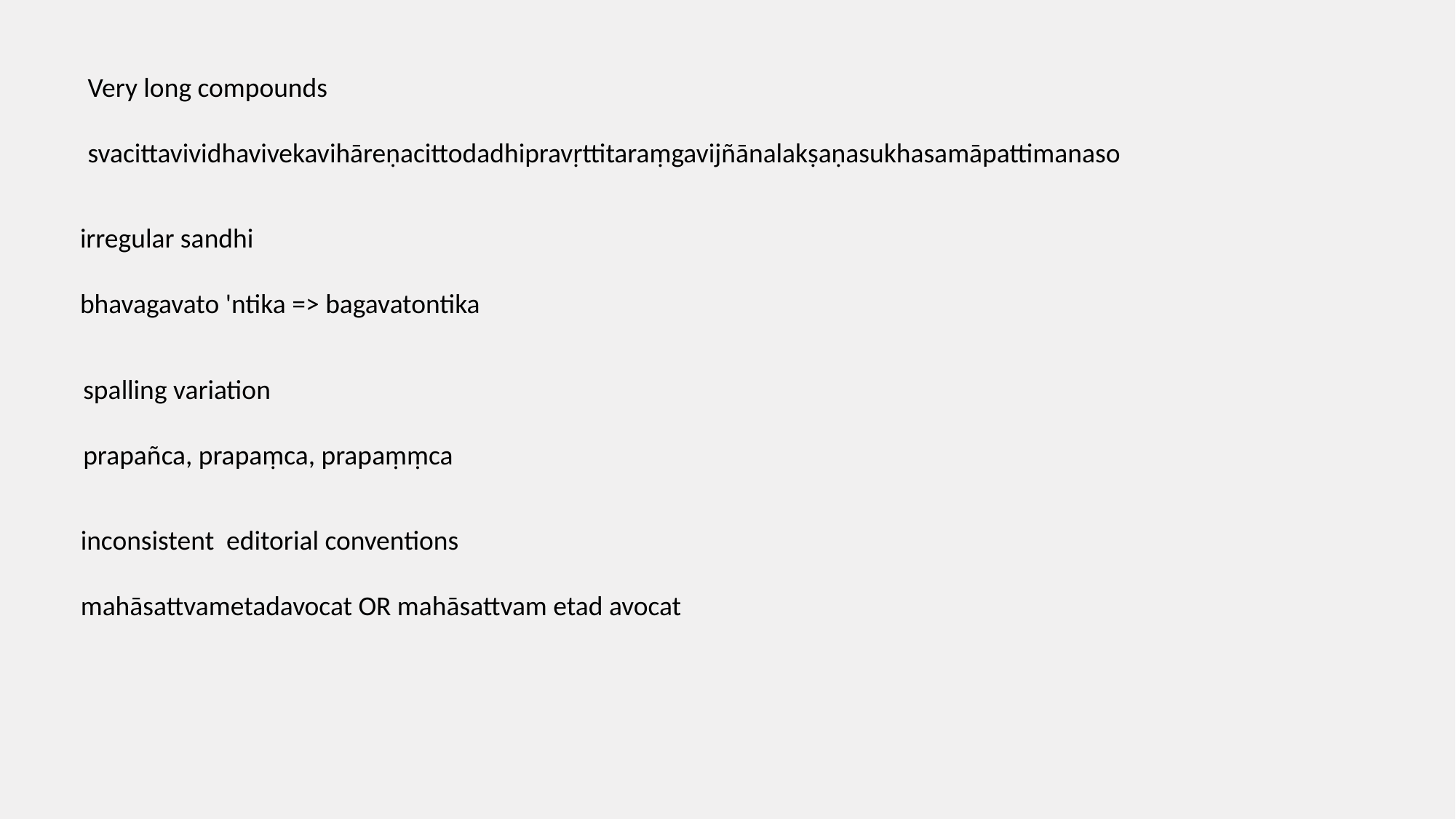

Very long compounds

svacittavividhavivekavihāreṇacittodadhipravṛttitaraṃgavijñānalakṣaṇasukhasamāpattimanaso
irregular sandhi

bhavagavato 'ntika => bagavatontika
spalling variation

prapañca, prapaṃca, prapaṃṃca
inconsistent  editorial conventions

mahāsattvametadavocat OR mahāsattvam etad avocat